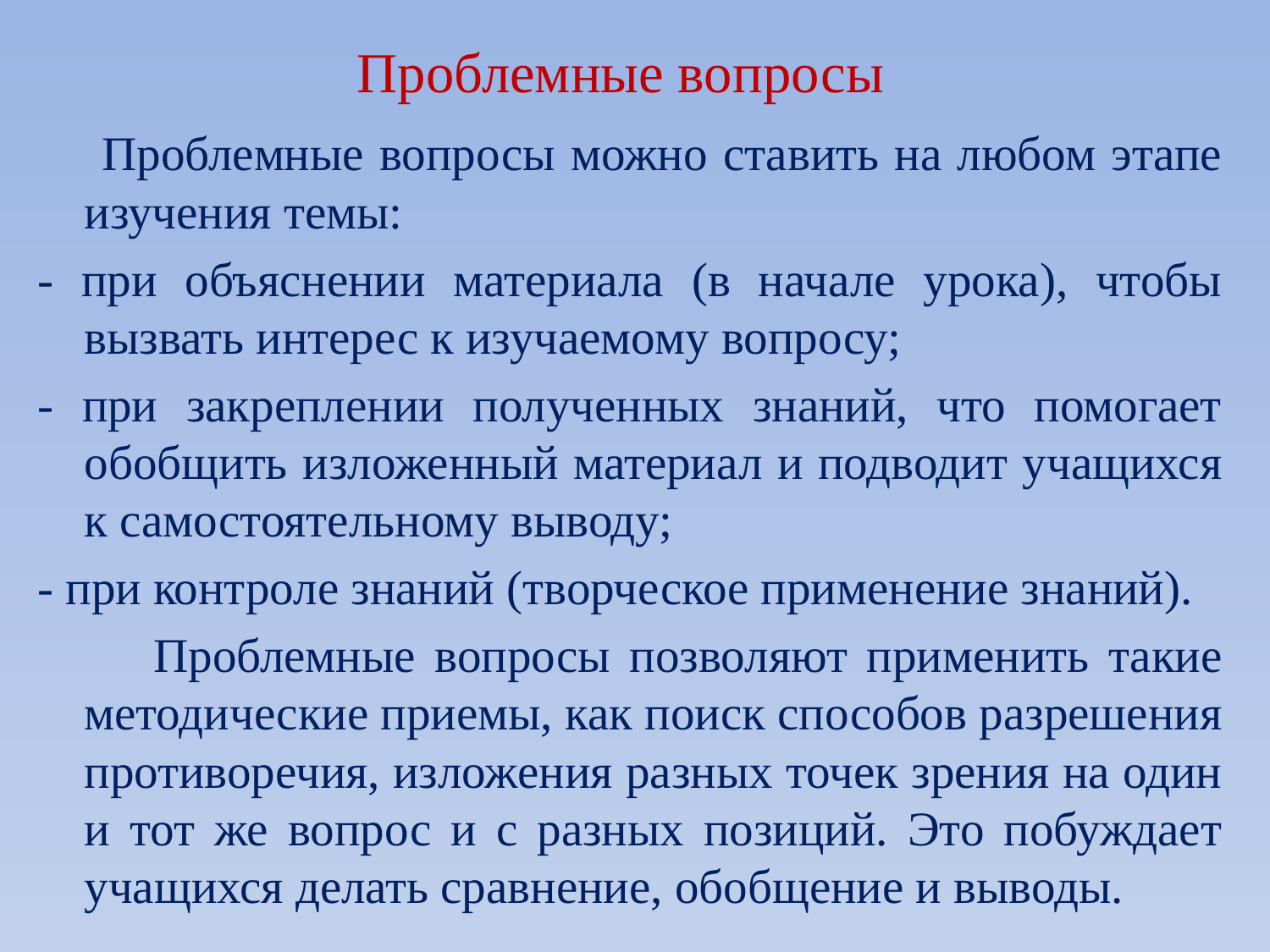

# Проблемные вопросы
     Проблемные вопросы можно ставить на любом этапе изучения темы:
- при объяснении материала (в начале урока), чтобы вызвать интерес к изучаемому вопросу;
- при закреплении полученных знаний, что помогает обобщить изложенный материал и подводит учащихся к самостоятельному выводу;
- при контроле знаний (творческое применение знаний).
      Проблемные вопросы позволяют применить такие методические приемы, как поиск способов разрешения противоречия, изложения разных точек зрения на один и тот же вопрос и с разных позиций. Это побуждает учащихся делать сравнение, обобщение и выводы.